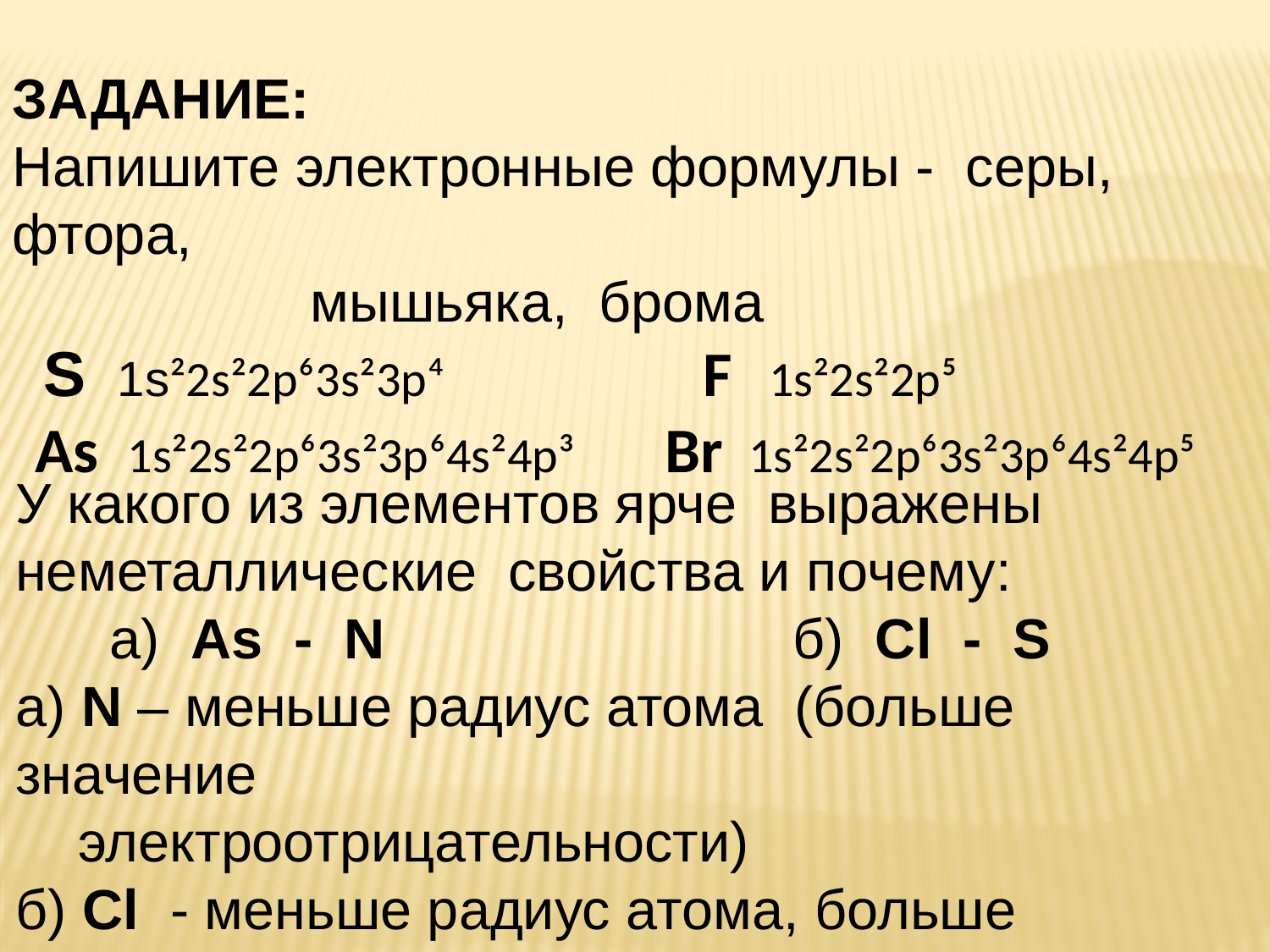

ЗАДАНИЕ:
Напишите электронные формулы -  серы,  фтора,
                   мышьяка,  брома
  S  1s²2s²2p⁶3s²3p⁴                       F   1s²2s²2p⁵
  As  1s²2s²2p⁶3s²3p⁶4s²4p³        Br  1s²2s²2p⁶3s²3p⁶4s²4p⁵

У какого из элементов ярче  выражены
неметаллические  свойства и почему:
      а)  As  -  N                          б)  Cl  -  S
а) N – меньше радиус атома  (больше  значение
    электроотрицательности)
б) Cl  - меньше радиус атома, больше валентных
            электронов ( больше значение  ЭО)